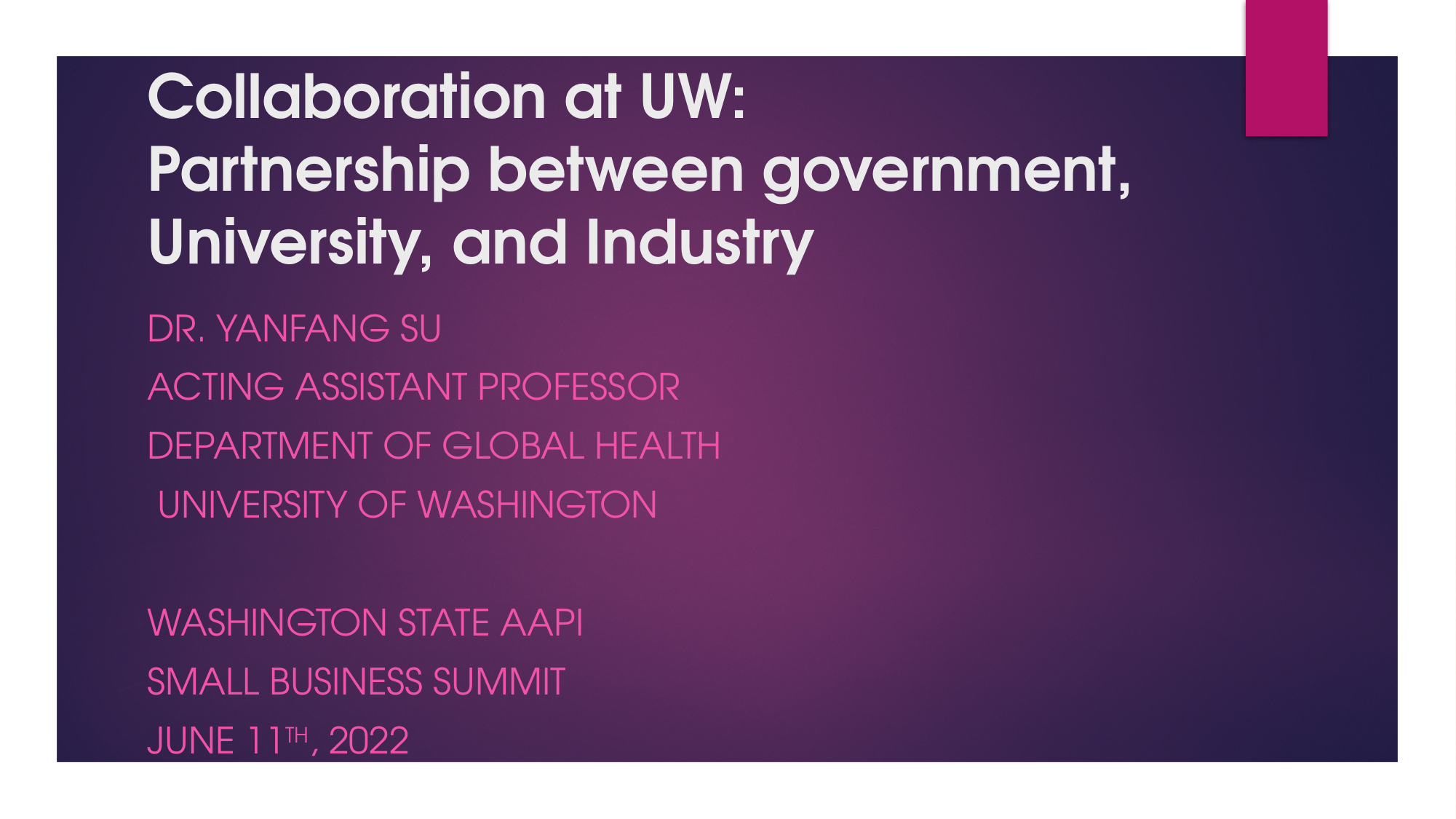

# Collaboration at UW: Partnership between government, University, and Industry
Dr. Yanfang Su
Acting Assistant Professor
Department of Global Health
 University of Washington

Washington state AAPI
Small business summit
June 11th, 2022